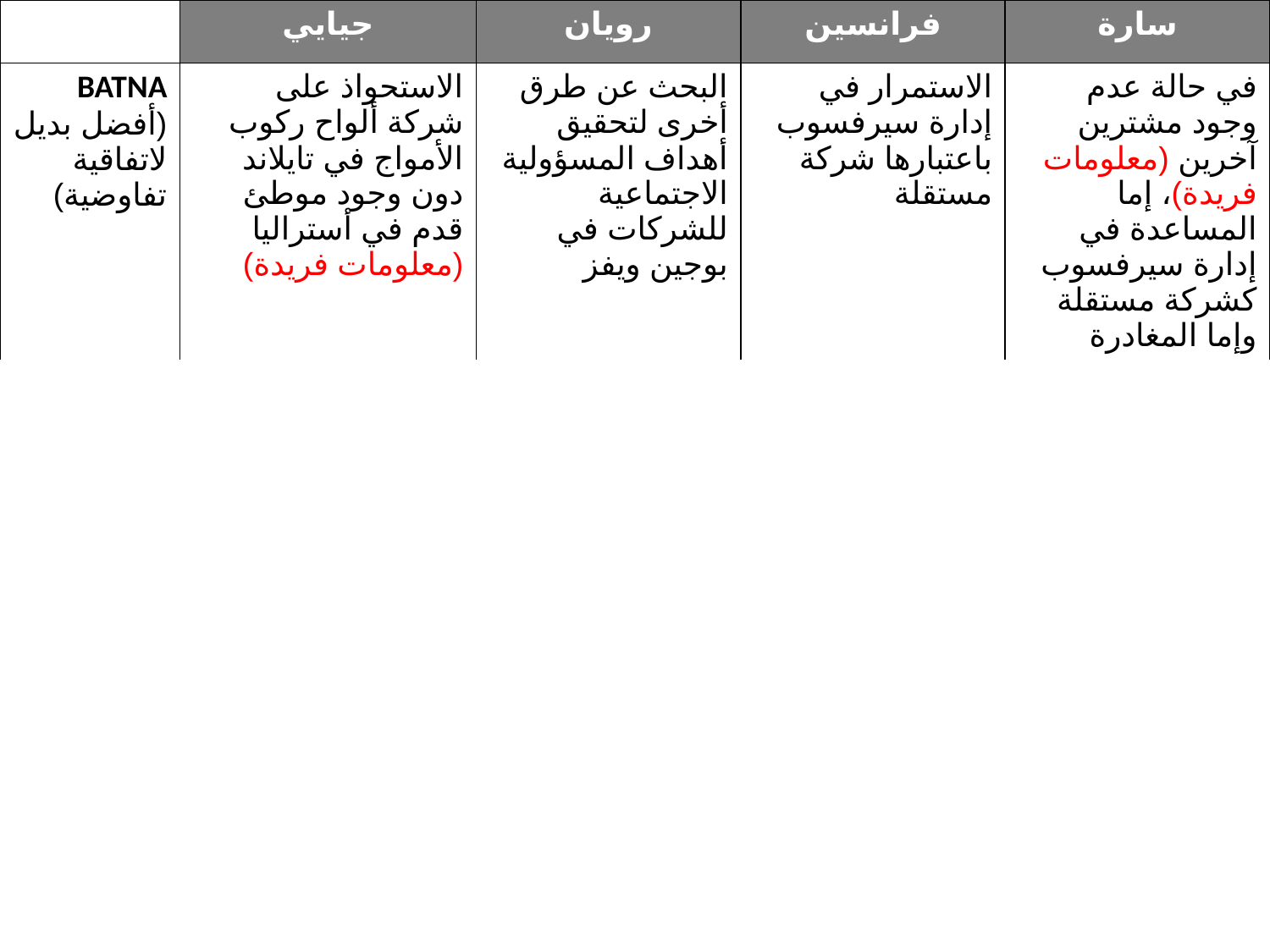

|  | جيايي | رويان | فرانسين | سارة |
| --- | --- | --- | --- | --- |
| BATNA (أفضل بديل لاتفاقية تفاوضية) | الاستحواذ على شركة ألواح ركوب الأمواج في تايلاند دون وجود موطئ قدم في أستراليا (معلومات فريدة) | البحث عن طرق أخرى لتحقيق أهداف المسؤولية الاجتماعية للشركات في بوجين ويفز | الاستمرار في إدارة سيرفسوب باعتبارها شركة مستقلة | في حالة عدم وجود مشترين آخرين (معلومات فريدة)، إما المساعدة في إدارة سيرفسوب كشركة مستقلة وإما المغادرة |
|  |  |  |  |  |
|  |  |  |  |  |
|  |  |  |  |  |